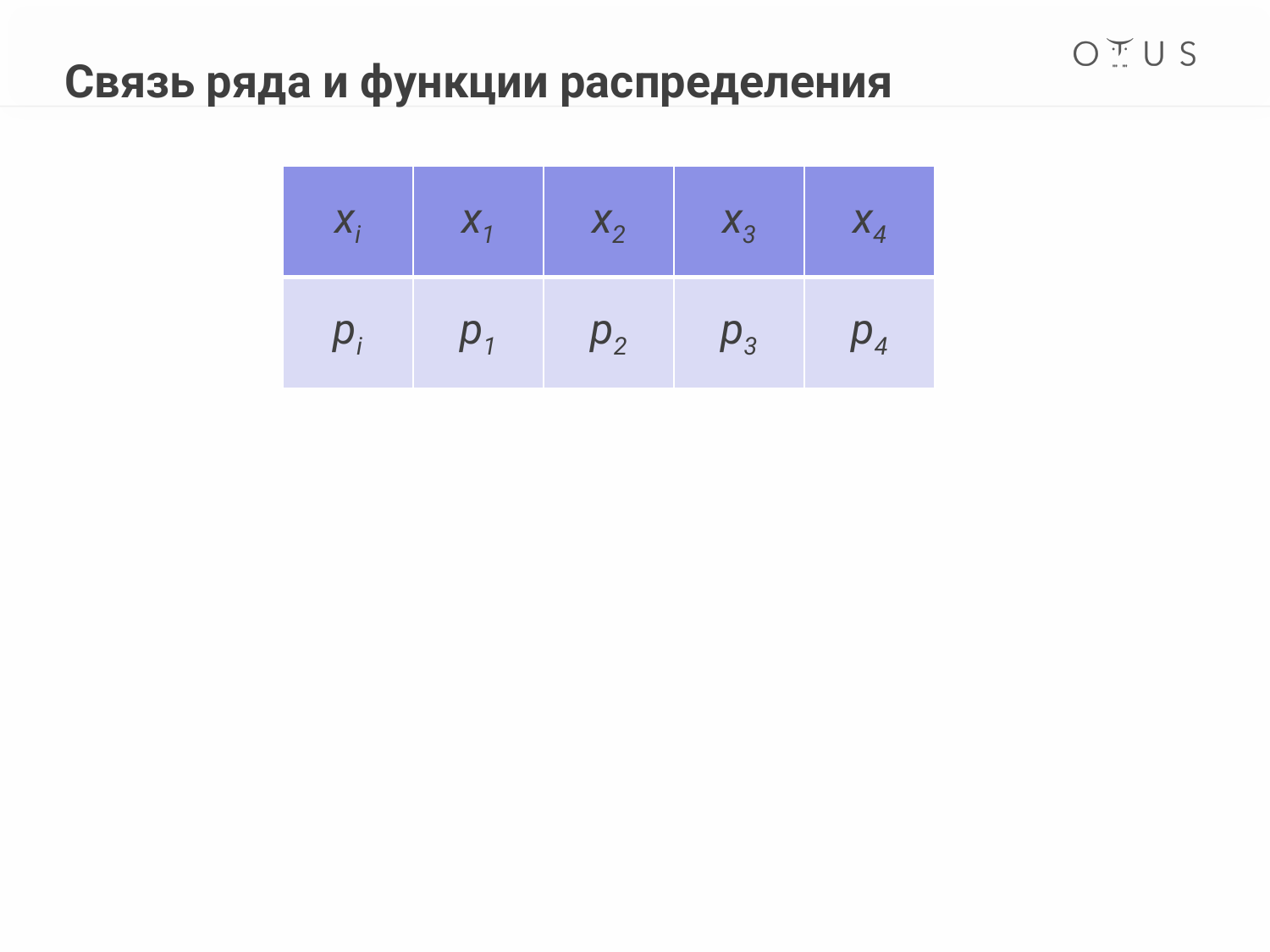

Связь ряда и функции распределения
| xi | x1 | x2 | x3 | x4 |
| --- | --- | --- | --- | --- |
| pi | p1 | p2 | p3 | p4 |